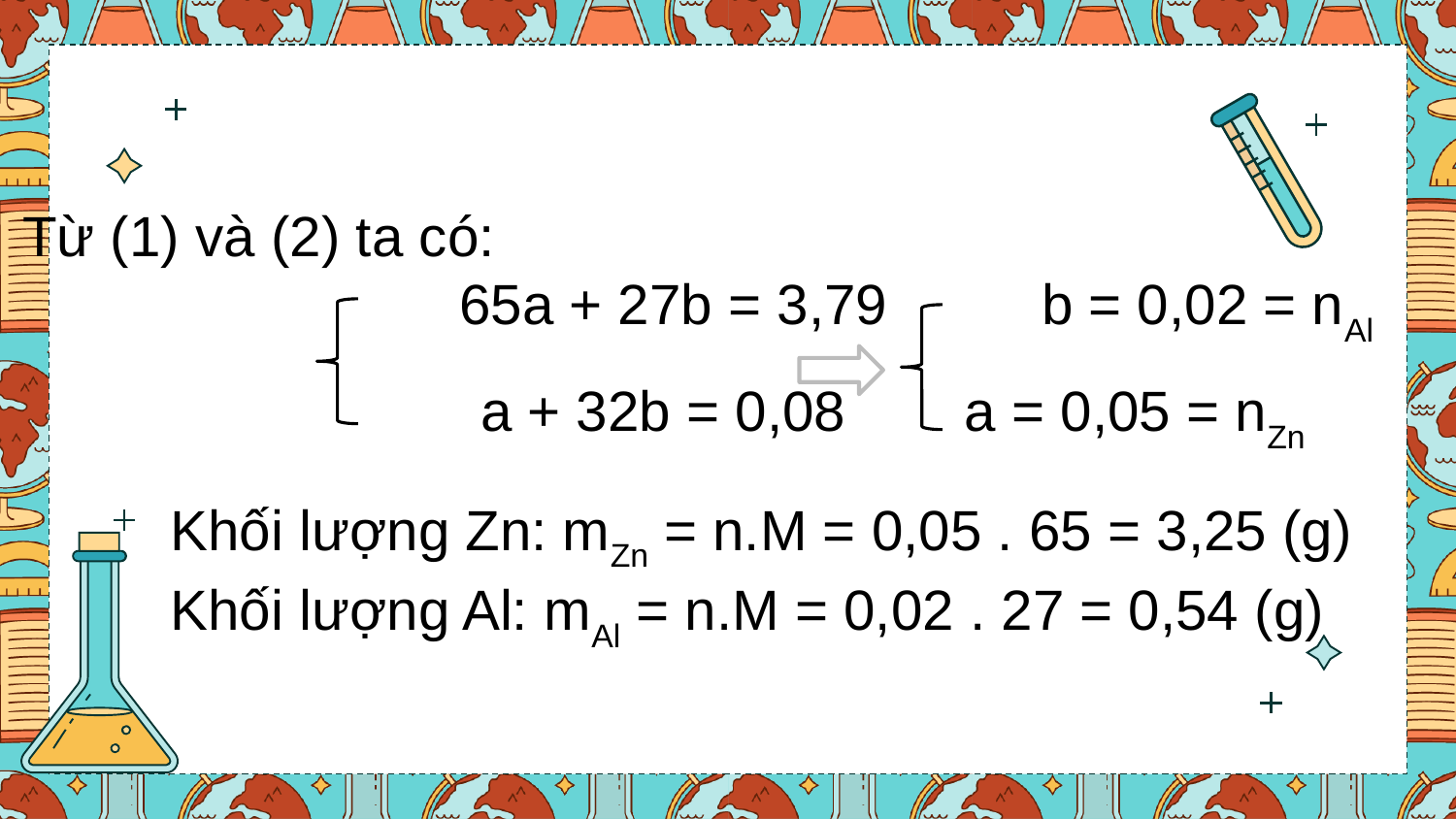

Từ (1) và (2) ta có:
			65a + 27b = 3,79		b = 0,02 = nAl

	    a + 32b = 0,08	       a = 0,05 = nZn

Khối lượng Zn: mZn = n.M = 0,05 . 65 = 3,25 (g)
Khối lượng Al: mAl = n.M = 0,02 . 27 = 0,54 (g)